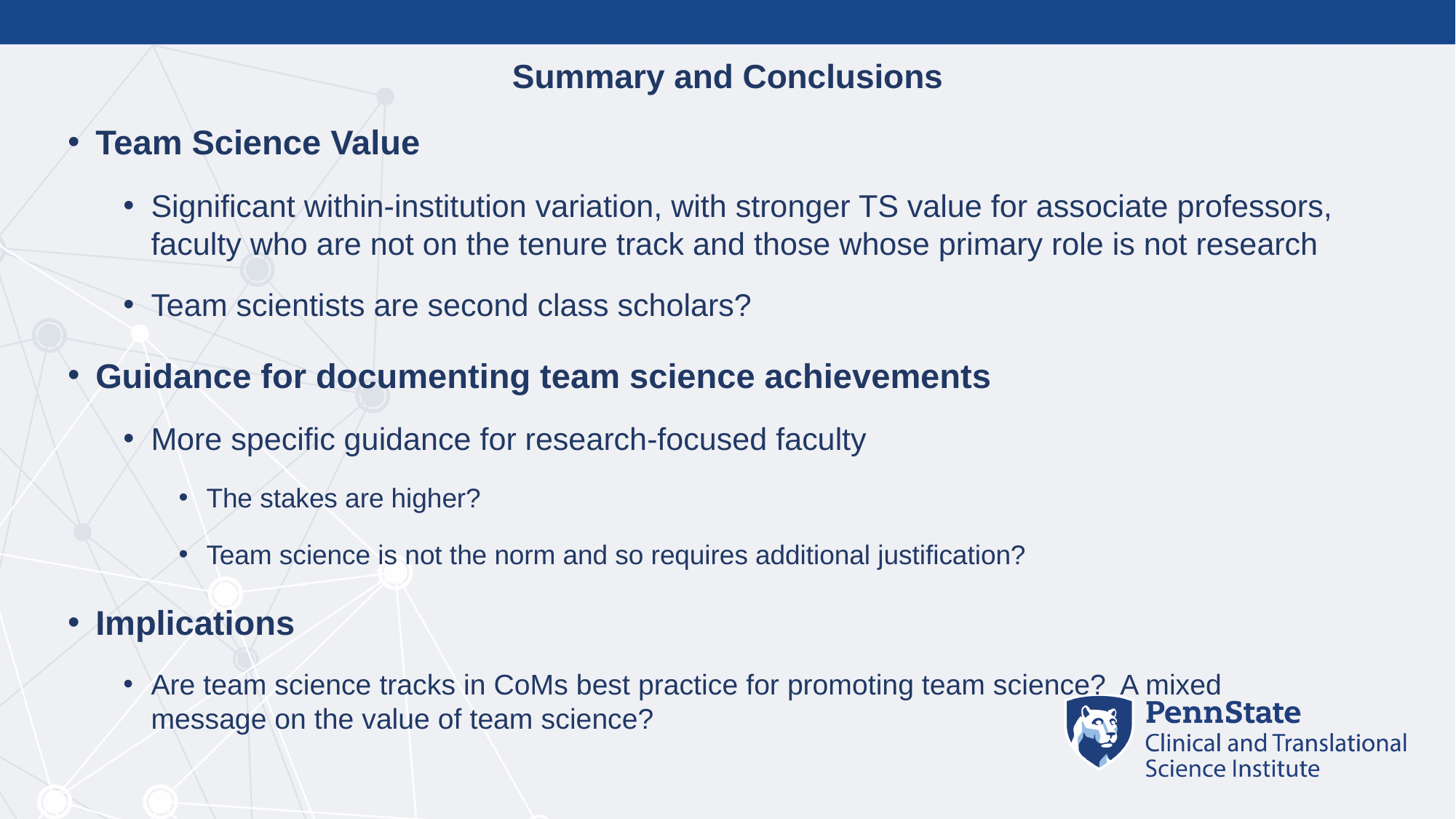

# Summary and Conclusions
Team Science Value
Significant within-institution variation, with stronger TS value for associate professors, faculty who are not on the tenure track and those whose primary role is not research
Team scientists are second class scholars?
Guidance for documenting team science achievements
More specific guidance for research-focused faculty
The stakes are higher?
Team science is not the norm and so requires additional justification?
Implications
Are team science tracks in CoMs best practice for promoting team science?  A mixed message on the value of team science?